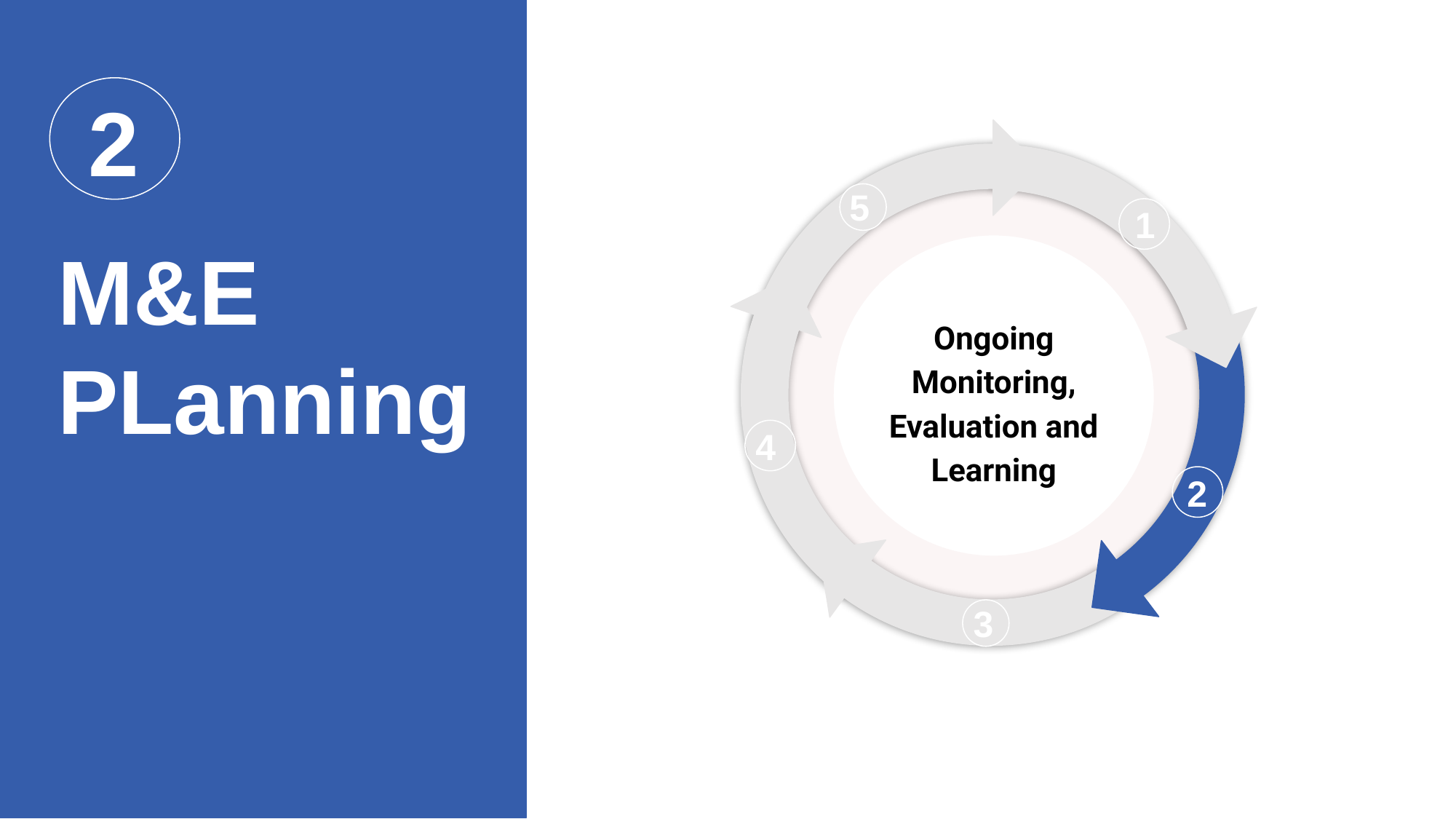

2

1

5

1

M&E PLanning

Ongoing Monitoring, Evaluation and Learning
4

2

3

14